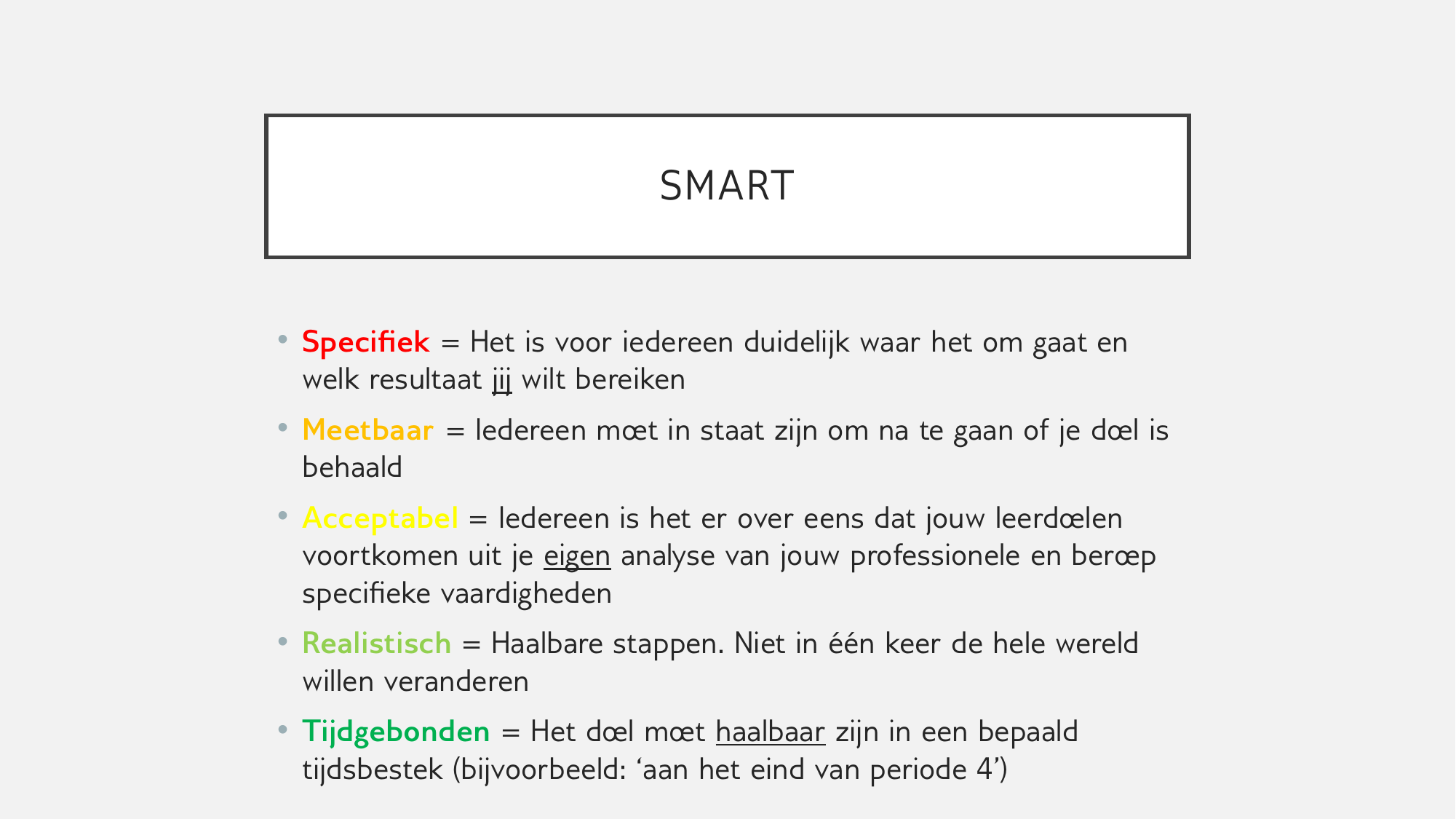

# smart
Specifiek = Het is voor iedereen duidelijk waar het om gaat en welk resultaat jij wilt bereiken
Meetbaar = Iedereen moet in staat zijn om na te gaan of je doel is behaald
Acceptabel = Iedereen is het er over eens dat jouw leerdoelen voortkomen uit je eigen analyse van jouw professionele en beroep specifieke vaardigheden
Realistisch = Haalbare stappen. Niet in één keer de hele wereld willen veranderen
Tijdgebonden = Het doel moet haalbaar zijn in een bepaald tijdsbestek (bijvoorbeeld: ‘aan het eind van periode 4’)